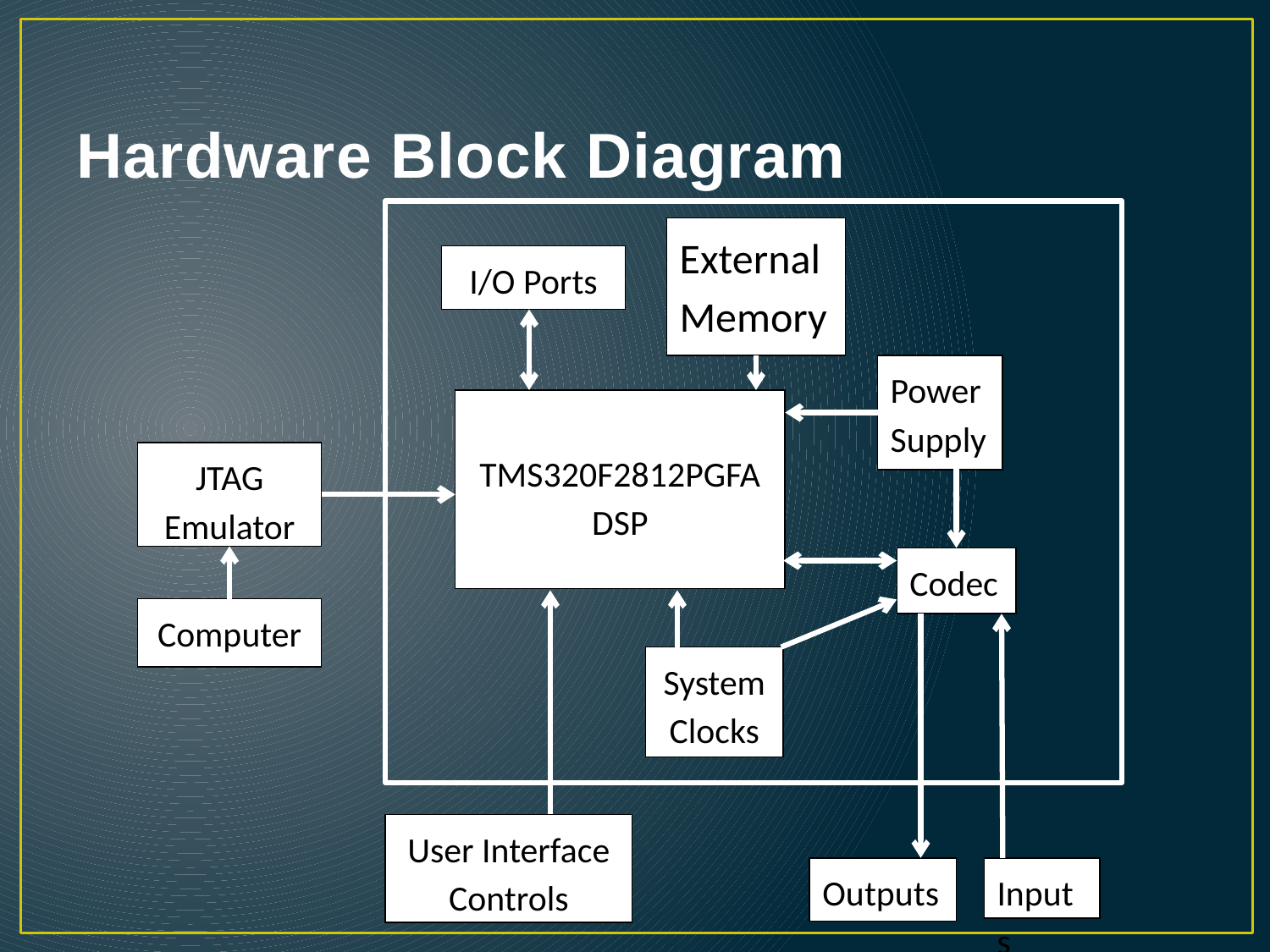

# Hardware Block Diagram

External  Memory
I/O Ports
Power Supply

TMS320F2812PGFA
DSP
JTAG Emulator
Codec
Computer
System
Clocks
User Interface Controls
Outputs
Inputs